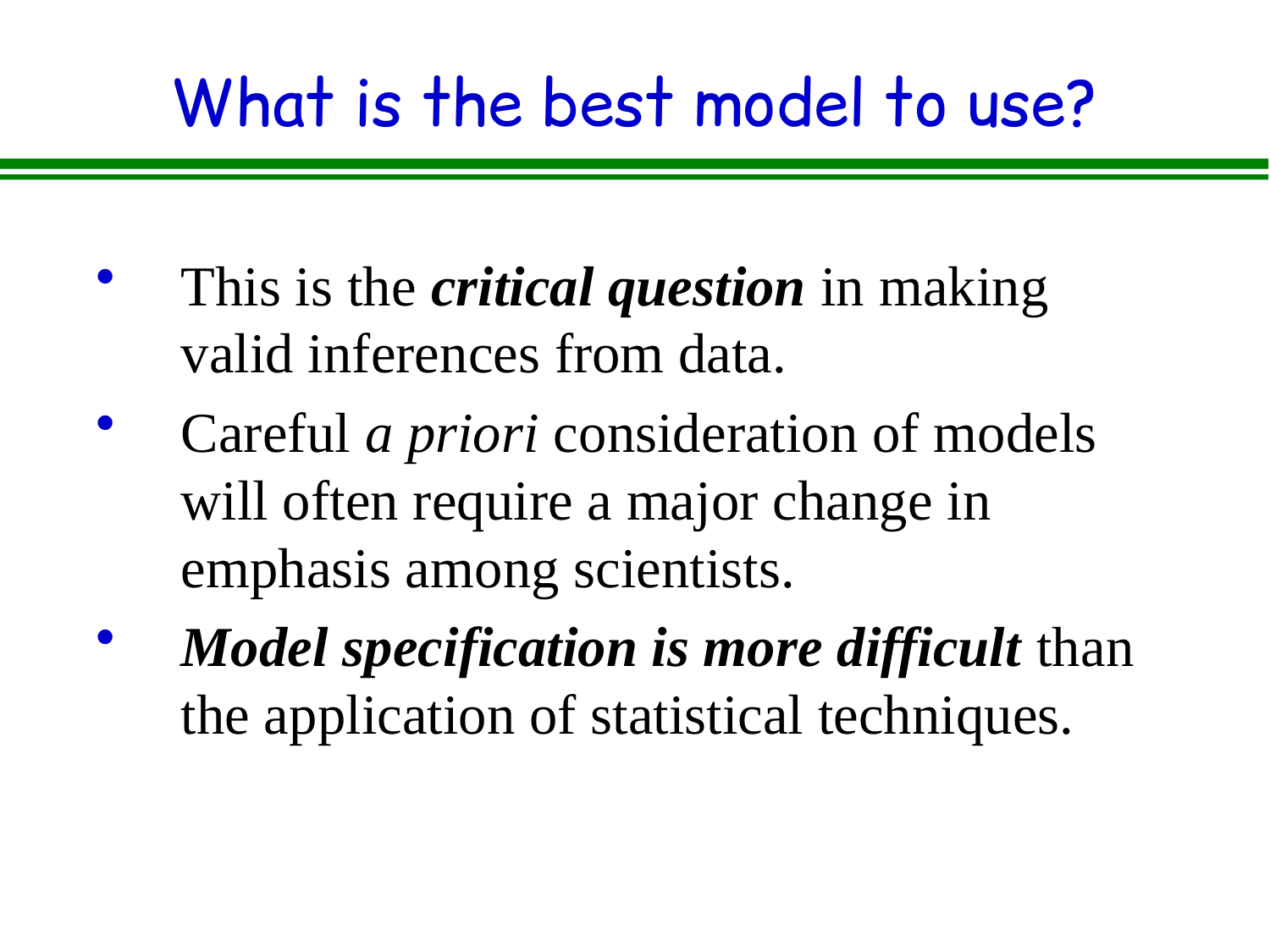

# What is the best model to use?
This is the critical question in making valid inferences from data.
Careful a priori consideration of models will often require a major change in emphasis among scientists.
Model specification is more difficult than the application of statistical techniques.